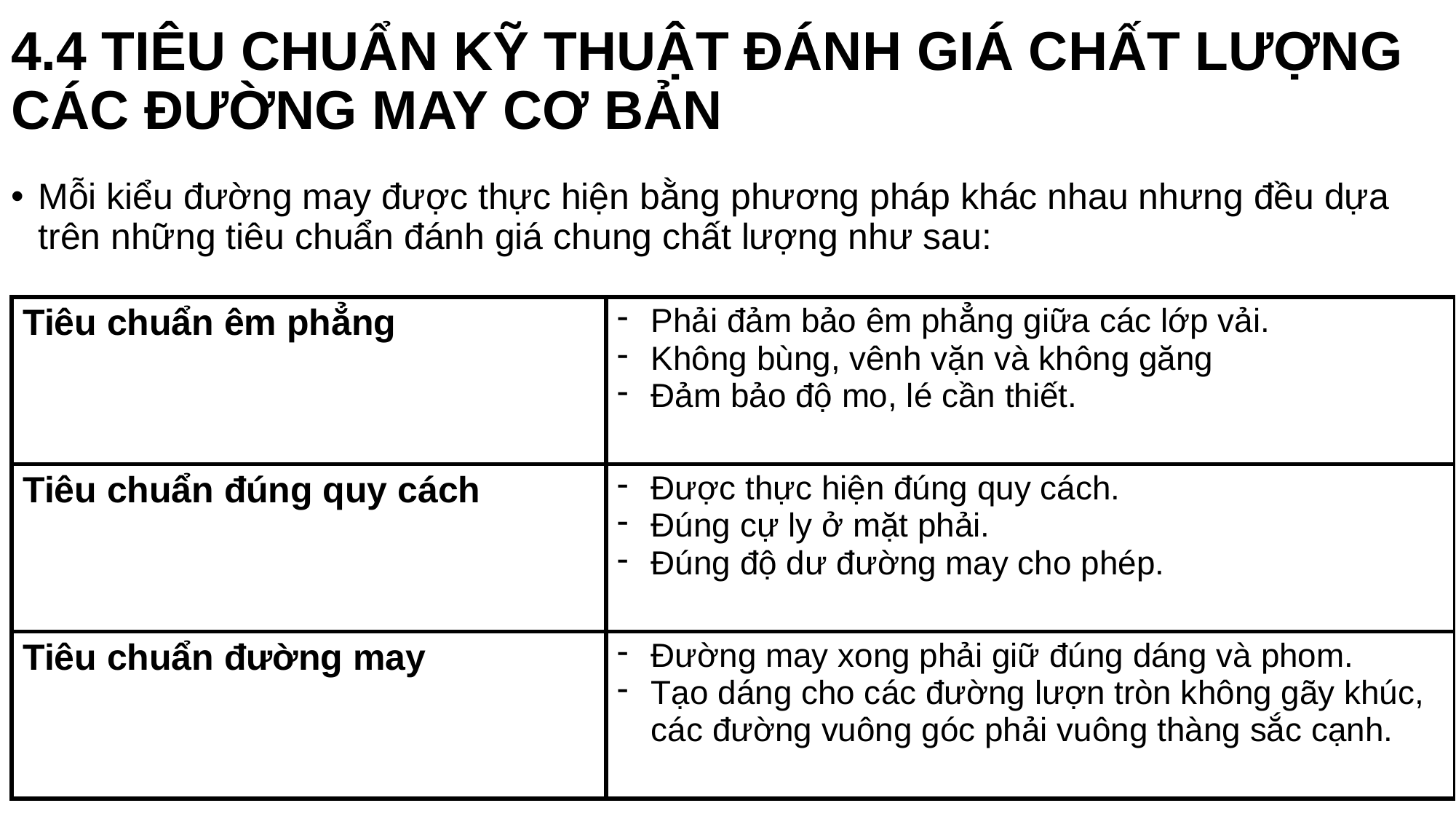

# 4.4 TIÊU CHUẨN KỸ THUẬT ĐÁNH GIÁ CHẤT LƯỢNG CÁC ĐƯỜNG MAY CƠ BẢN
Mỗi kiểu đường may được thực hiện bằng phương pháp khác nhau nhưng đều dựa trên những tiêu chuẩn đánh giá chung chất lượng như sau:

| Tiêu chuẩn êm phẳng | Phải đảm bảo êm phẳng giữa các lớp vải. Không bùng, vênh vặn và không găng Đảm bảo độ mo, lé cần thiết. |
| --- | --- |
| Tiêu chuẩn đúng quy cách | Được thực hiện đúng quy cách. Đúng cự ly ở mặt phải. Đúng độ dư đường may cho phép. |
| Tiêu chuẩn đường may | Đường may xong phải giữ đúng dáng và phom. Tạo dáng cho các đường lượn tròn không gãy khúc, các đường vuông góc phải vuông thàng sắc cạnh. |